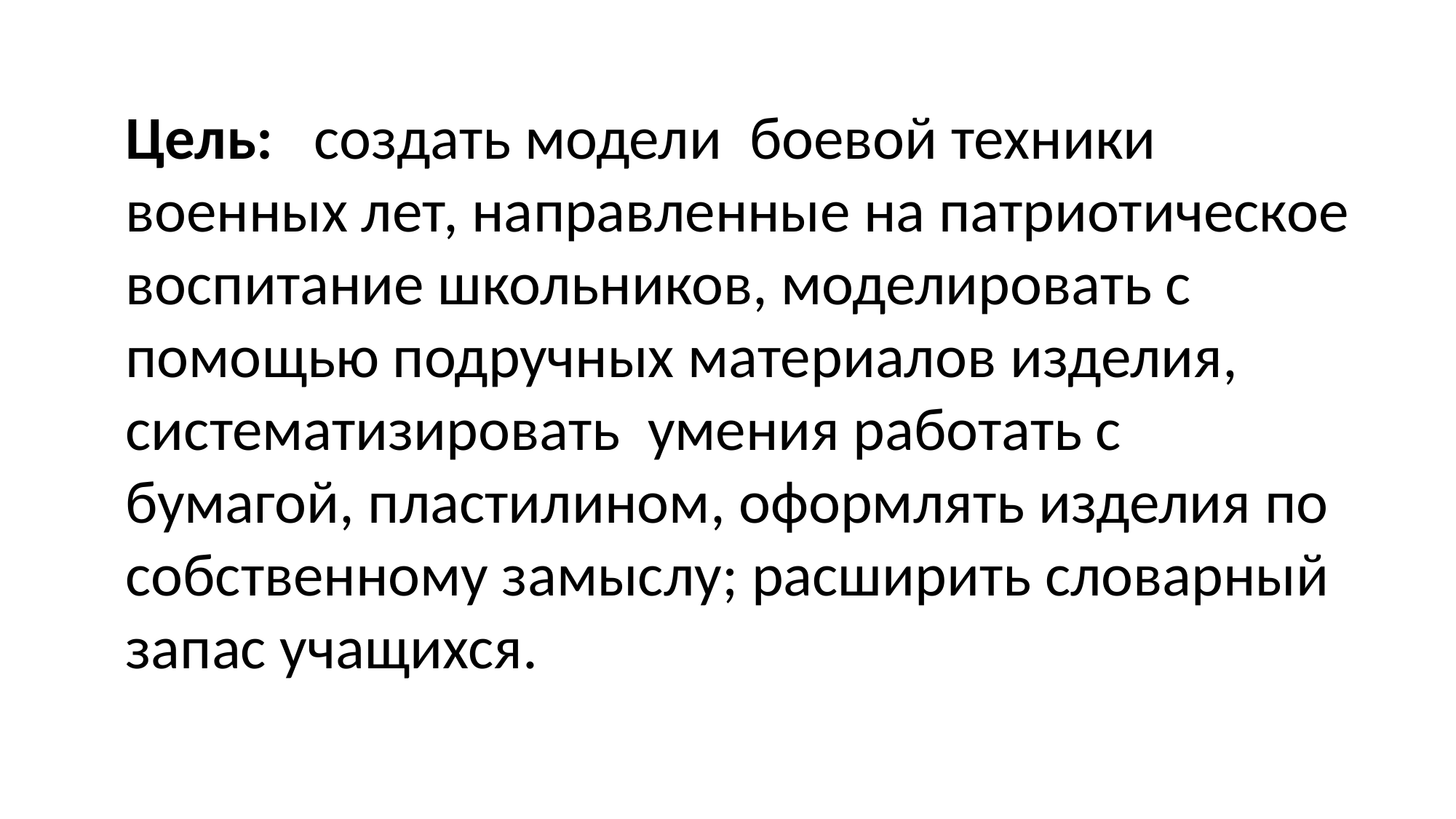

Цель:   создать модели  боевой техники военных лет, направленные на патриотическое воспитание школьников, моделировать с помощью подручных материалов изделия, систематизировать  умения работать с бумагой, пластилином, оформлять изделия по собственному замыслу; расширить словарный запас учащихся.